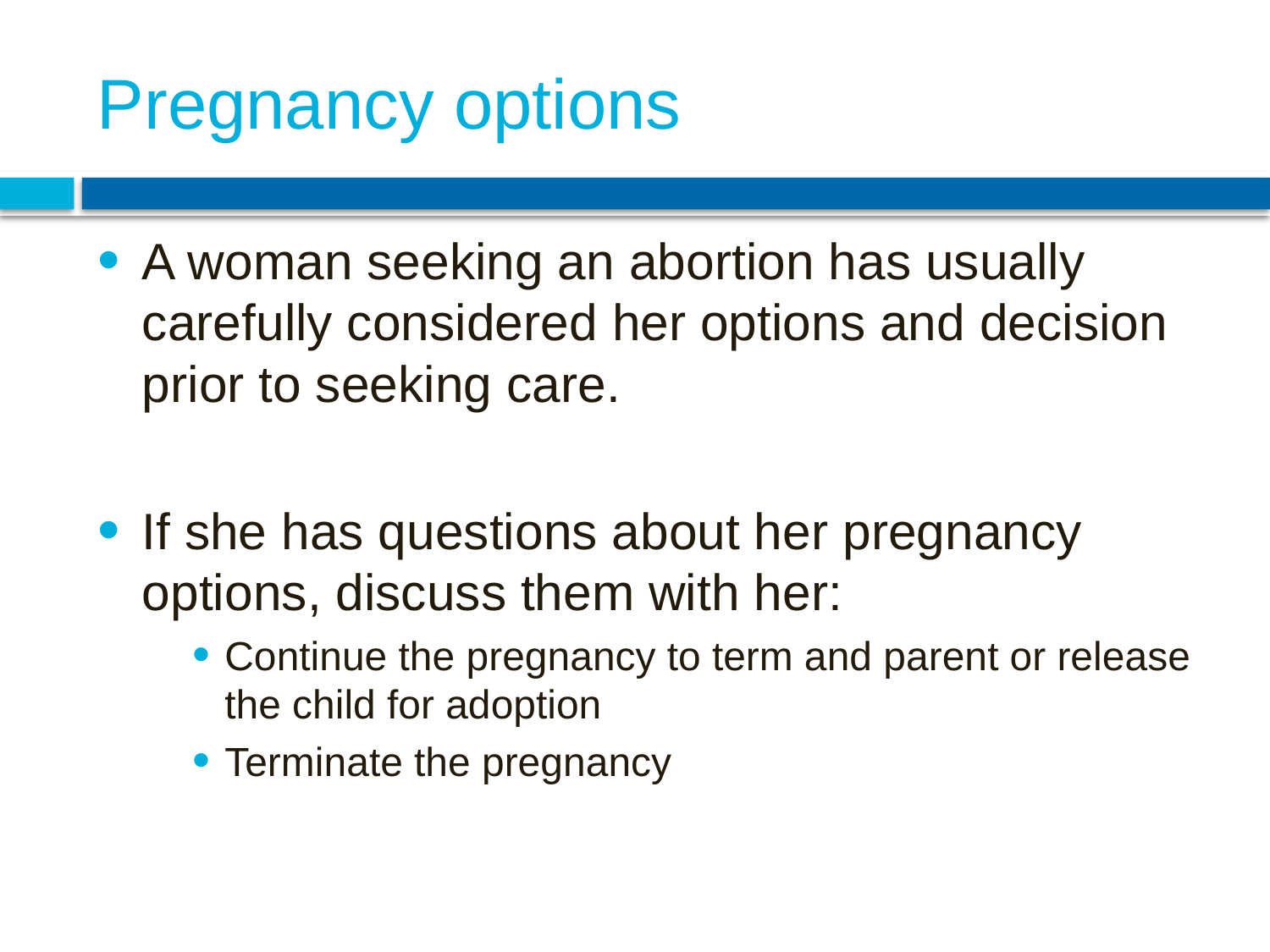

# Pregnancy options
A woman seeking an abortion has usually carefully considered her options and decision prior to seeking care.

If she has questions about her pregnancy options, discuss them with her:
Continue the pregnancy to term and parent or release the child for adoption
Terminate the pregnancy